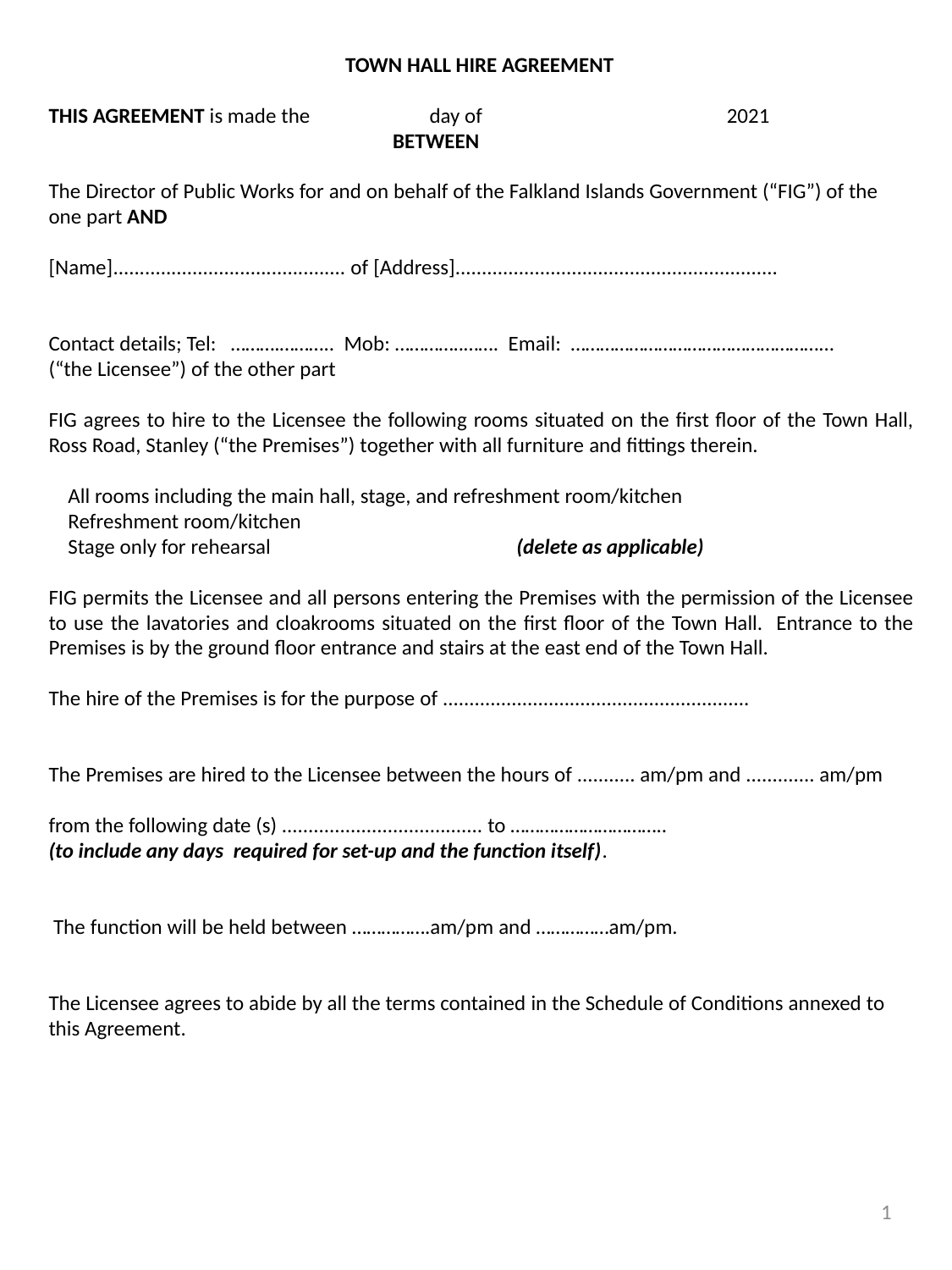

TOWN HALL HIRE AGREEMENT

THIS AGREEMENT is made the 	day of 	                                   2021                                                                                                     BETWEEN

The Director of Public Works for and on behalf of the Falkland Islands Government (“FIG”) of the one part AND

[Name]............................................ of [Address].............................................................

Contact details; Tel:   ……….………..  Mob: …………..…….  Email:  ……………………………………………...
(“the Licensee”) of the other part

FIG agrees to hire to the Licensee the following rooms situated on the first floor of the Town Hall, Ross Road, Stanley (“the Premises”) together with all furniture and fittings therein.

    All rooms including the main hall, stage, and refreshment room/kitchen
    Refreshment room/kitchen
    Stage only for rehearsal	                                            (delete as applicable)

FIG permits the Licensee and all persons entering the Premises with the permission of the Licensee to use the lavatories and cloakrooms situated on the first floor of the Town Hall.  Entrance to the Premises is by the ground floor entrance and stairs at the east end of the Town Hall.

The hire of the Premises is for the purpose of ..........................................................

The Premises are hired to the Licensee between the hours of ........... am/pm and ............. am/pm

from the following date (s) ...................................... to …………………………..
(to include any days  required for set-up and the function itself).

 The function will be held between …………….am/pm and ……………am/pm.

The Licensee agrees to abide by all the terms contained in the Schedule of Conditions annexed to this Agreement.

1